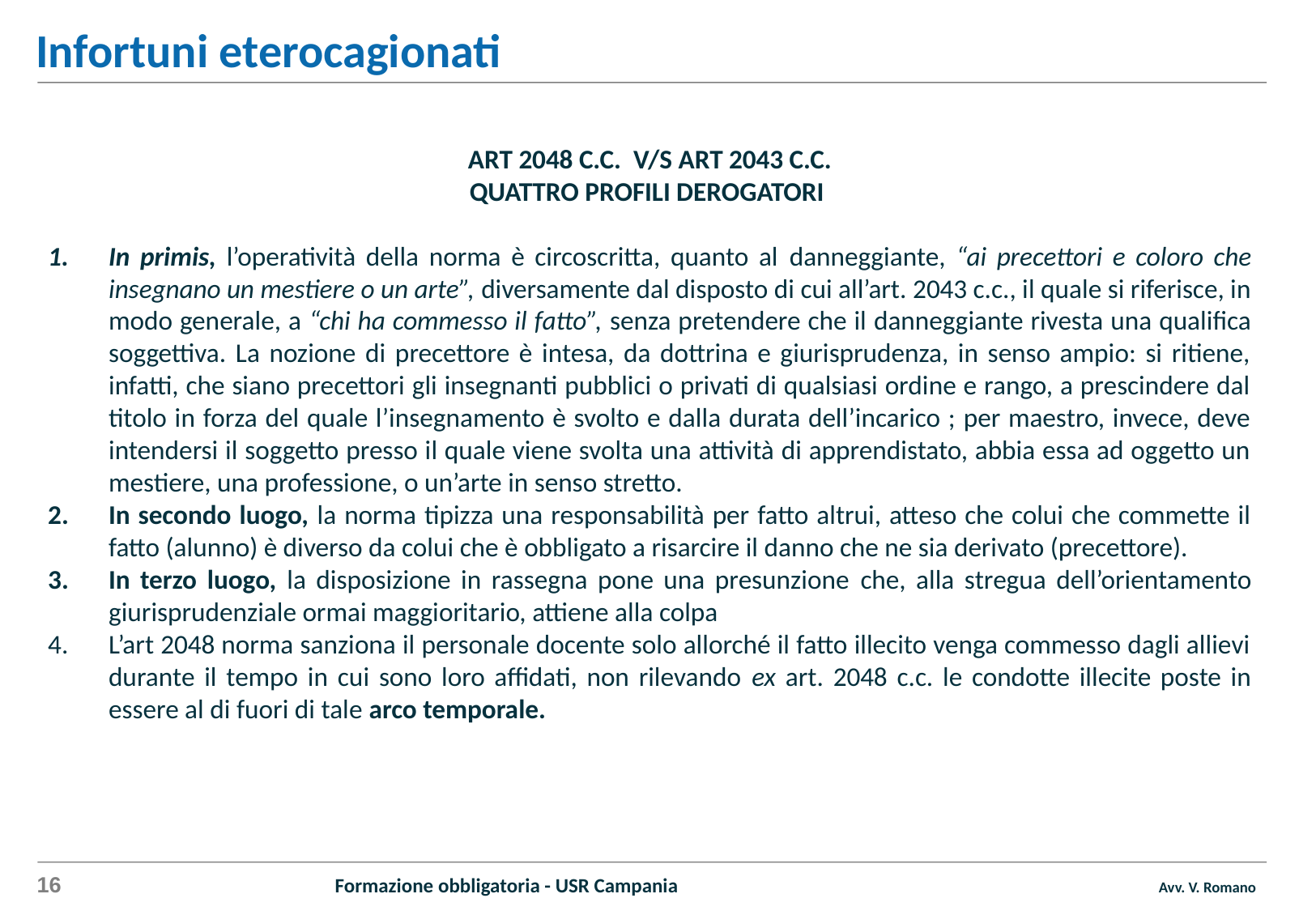

Infortuni eterocagionati

ART 2048 C.C.  V/S ART 2043 C.C.
QUATTRO PROFILI DEROGATORI

In primis, l’operatività della norma è circoscritta, quanto al danneggiante, “ai precettori e coloro che insegnano un mestiere o un arte”, diversamente dal disposto di cui all’art. 2043 c.c., il quale si riferisce, in modo generale, a “chi ha commesso il fatto”, senza pretendere che il danneggiante rivesta una qualifica soggettiva. La nozione di precettore è intesa, da dottrina e giurisprudenza, in senso ampio: si ritiene, infatti, che siano precettori gli insegnanti pubblici o privati di qualsiasi ordine e rango, a prescindere dal titolo in forza del quale l’insegnamento è svolto e dalla durata dell’incarico ; per maestro, invece, deve intendersi il soggetto presso il quale viene svolta una attività di apprendistato, abbia essa ad oggetto un mestiere, una professione, o un’arte in senso stretto.
in secondo luogo, la norma tipizza una responsabilità per fatto altrui, atteso che colui che commette il fatto (alunno) è diverso da colui che è obbligato a risarcire il danno che ne sia derivato (precettore).
In terzo luogo, la disposizione in rassegna pone una presunzione che, alla stregua dell’orientamento giurisprudenziale ormai maggioritario, attiene alla colpa
L’art 2048 norma sanziona il personale docente solo allorché il fatto illecito venga commesso dagli allievi durante il tempo in cui sono loro affidati, non rilevando ex art. 2048 c.c. le condotte illecite poste in essere al di fuori di tale arco temporale.